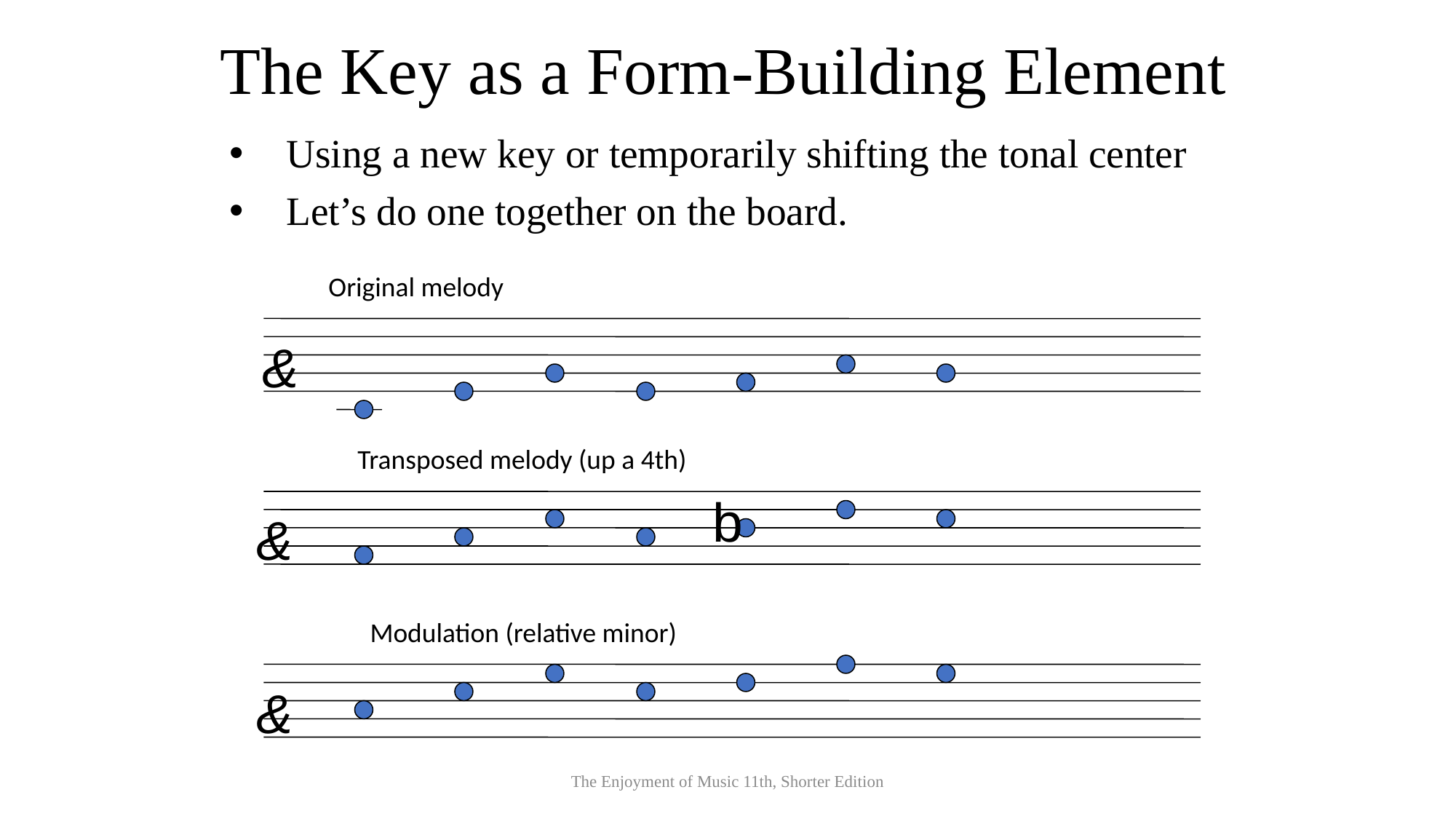

# The Key as a Form-Building Element
Using a new key or temporarily shifting the tonal center
Let’s do one together on the board.
Original melody

Transposed melody (up a 4th)
b

Modulation (relative minor)

&
&
&
The Enjoyment of Music 11th, Shorter Edition